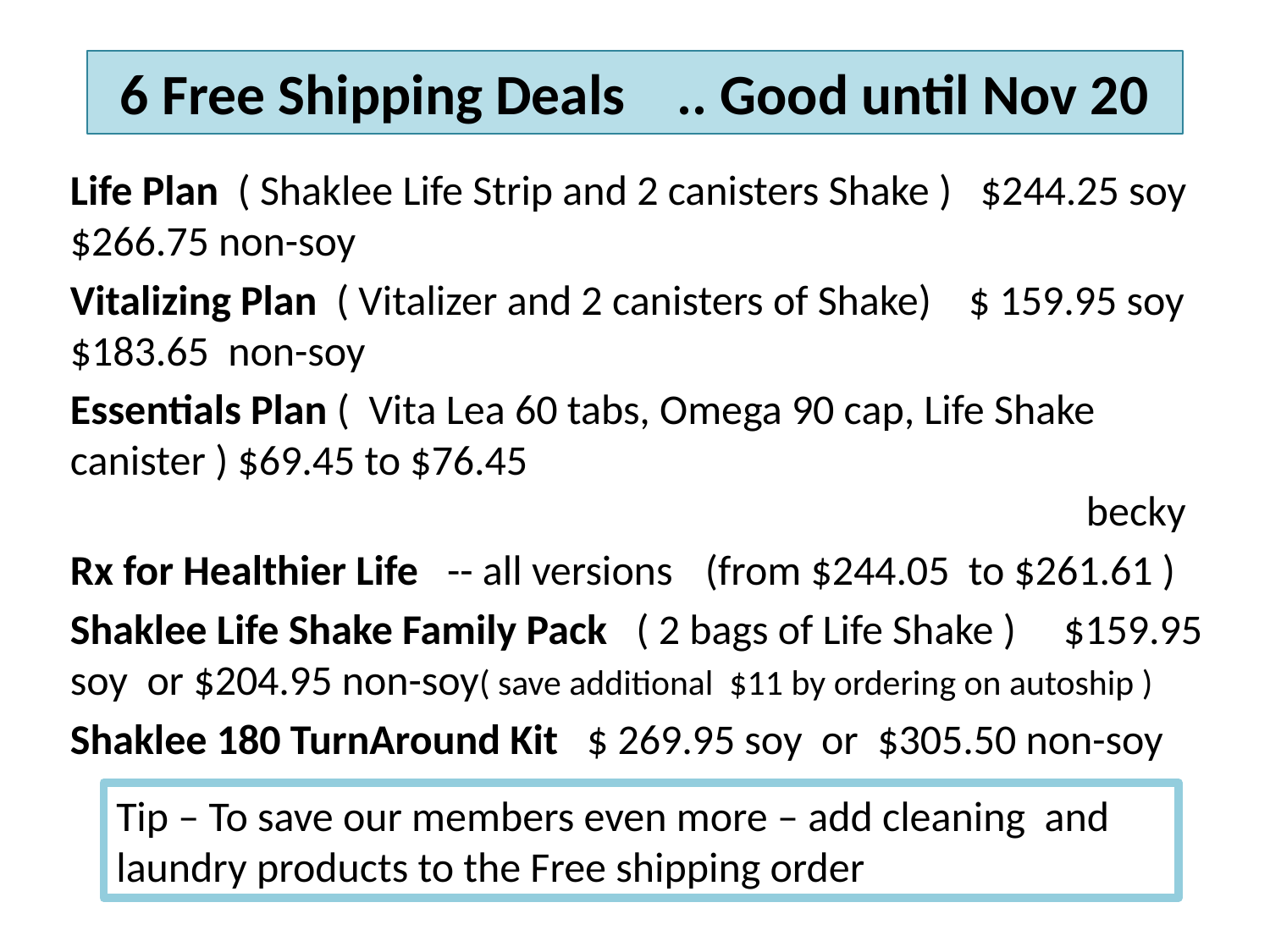

# 6 Free Shipping Deals    .. Good until Nov 20
Life Plan  ( Shaklee Life Strip and 2 canisters Shake )   $244.25 soy  $266.75 non-soy
Vitalizing Plan  ( Vitalizer and 2 canisters of Shake)	 $ 159.95 soy   $183.65  non-soy
Essentials Plan (  Vita Lea 60 tabs, Omega 90 cap, Life Shake canister ) $69.45 to $76.45							                    						becky
Rx for Healthier Life   -- all versions 	(from $244.05  to $261.61 )
Shaklee Life Shake Family Pack   ( 2 bags of Life Shake )     $159.95 soy  or $204.95 non-soy( save additional  $11 by ordering on autoship )
Shaklee 180 TurnAround Kit   $ 269.95 soy  or  $305.50 non-soy
Tip – To save our members even more – add cleaning  and laundry products to the Free shipping order